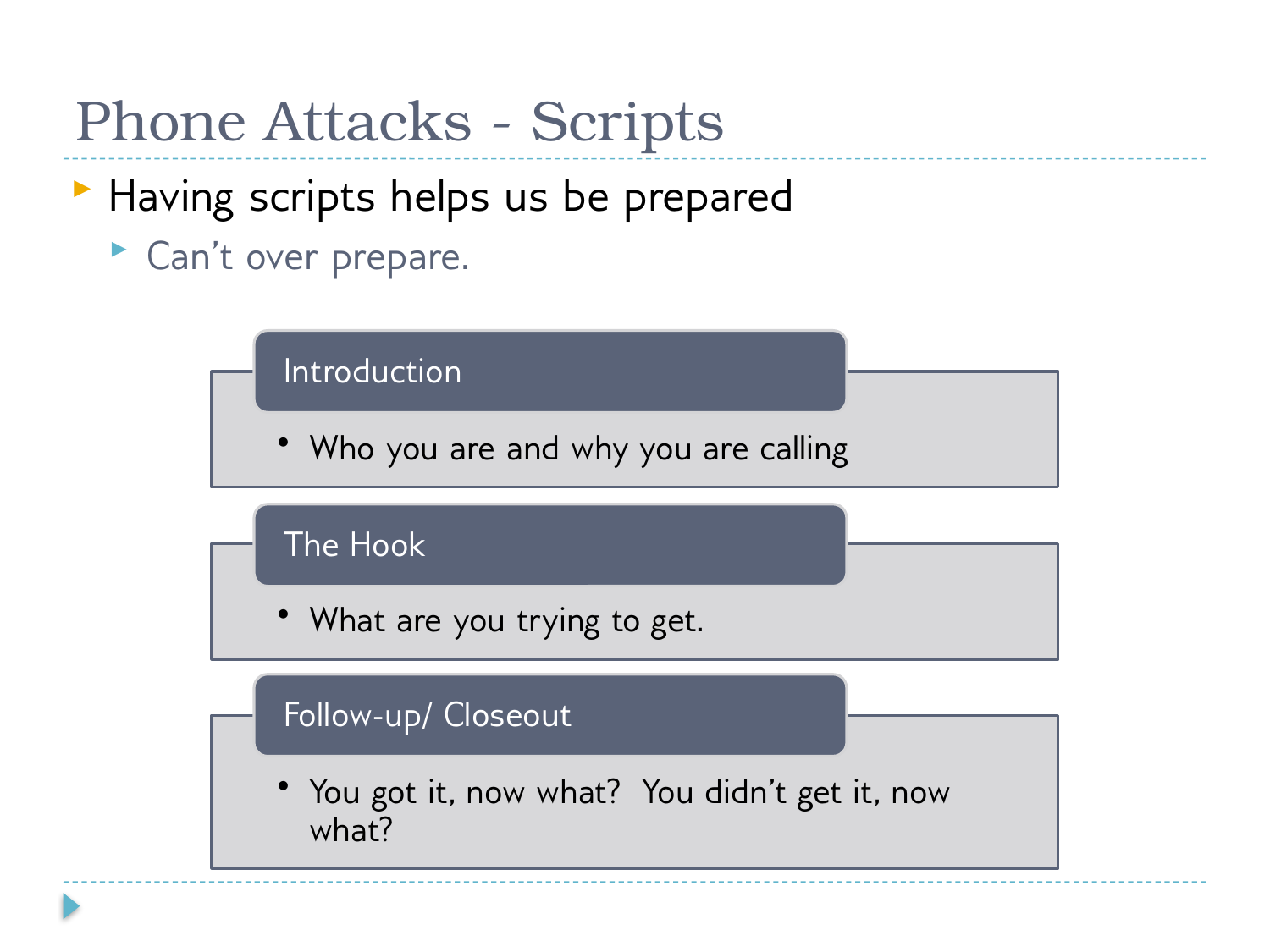

# Phone Attacks - Scripts
Having scripts helps us be prepared
Can’t over prepare.

Who you are and why you are calling
Introduction
What are you trying to get.
The Hook
You got it, now what?  You didn’t get it, now what?
Follow-up/ Closeout